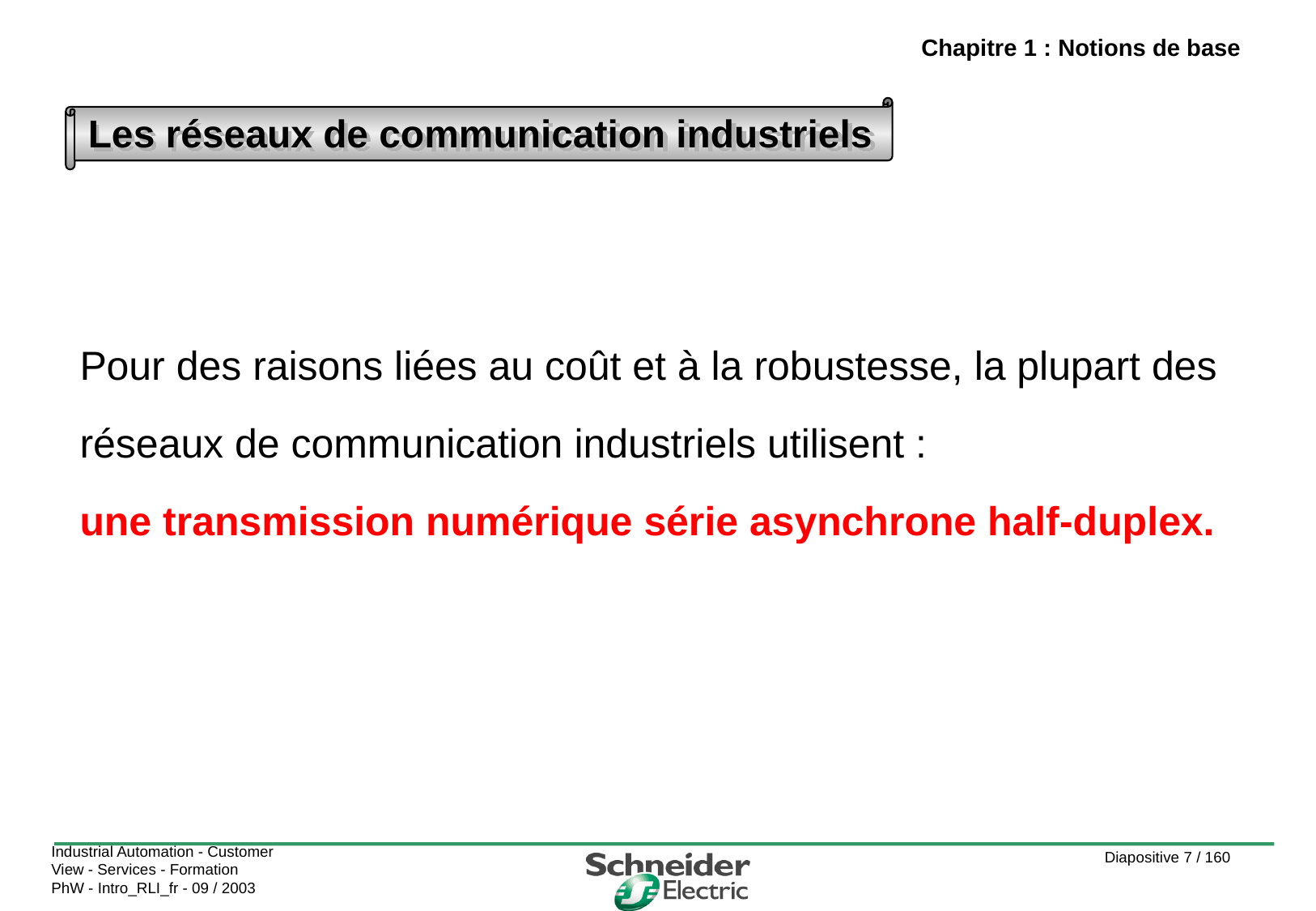

Chapitre 1 : Notions de base

Les réseaux de communication industriels

Pour des raisons liées au coût et à la robustesse, la plupart des réseaux de communication industriels utilisent :
une transmission numérique série asynchrone half-duplex.

Industrial Automation - Customer View - Services - Formation
PhW - Intro_RLI_fr - 09 / 2003